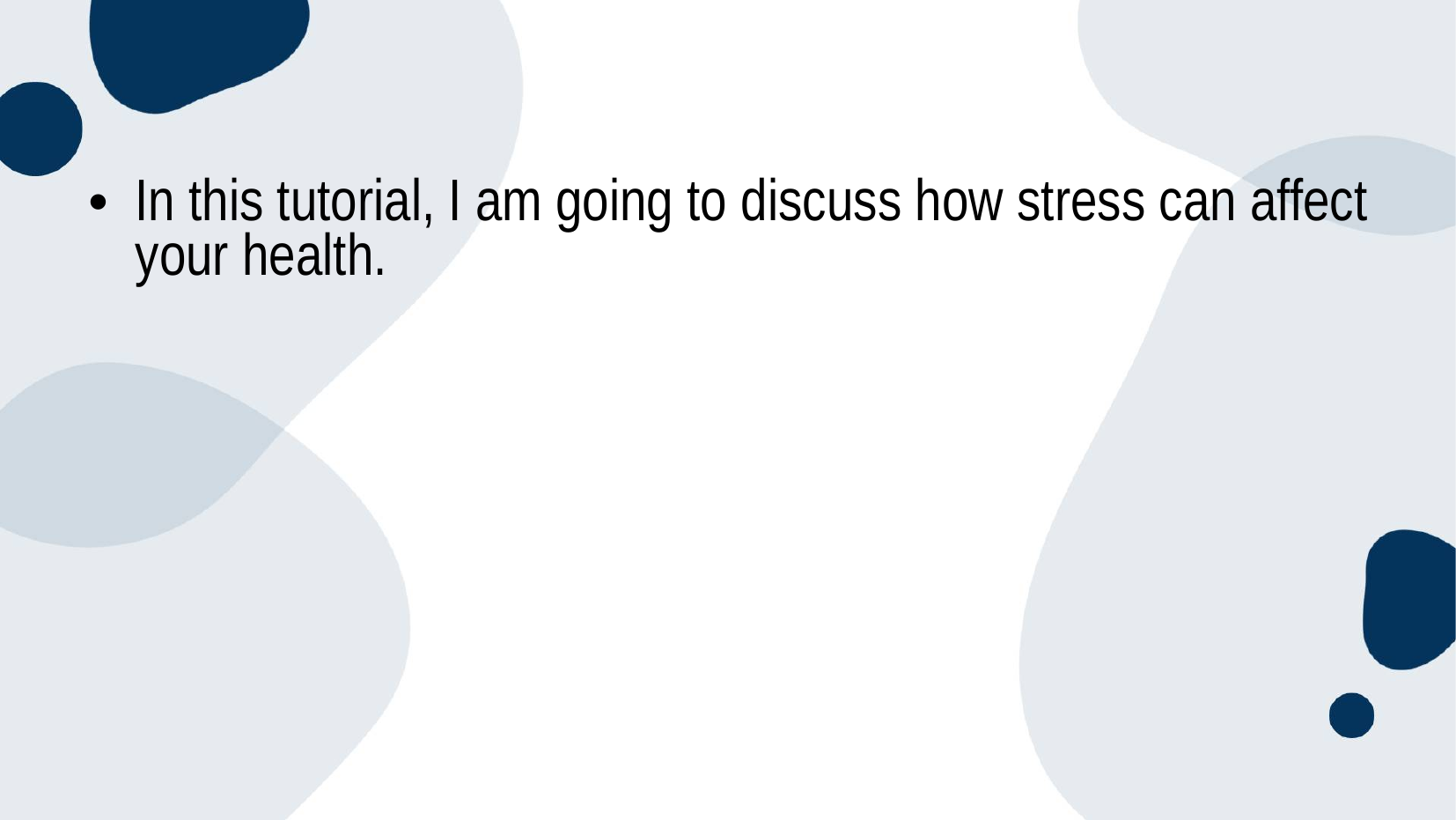

In this tutorial, I am going to discuss how stress can affect your health.